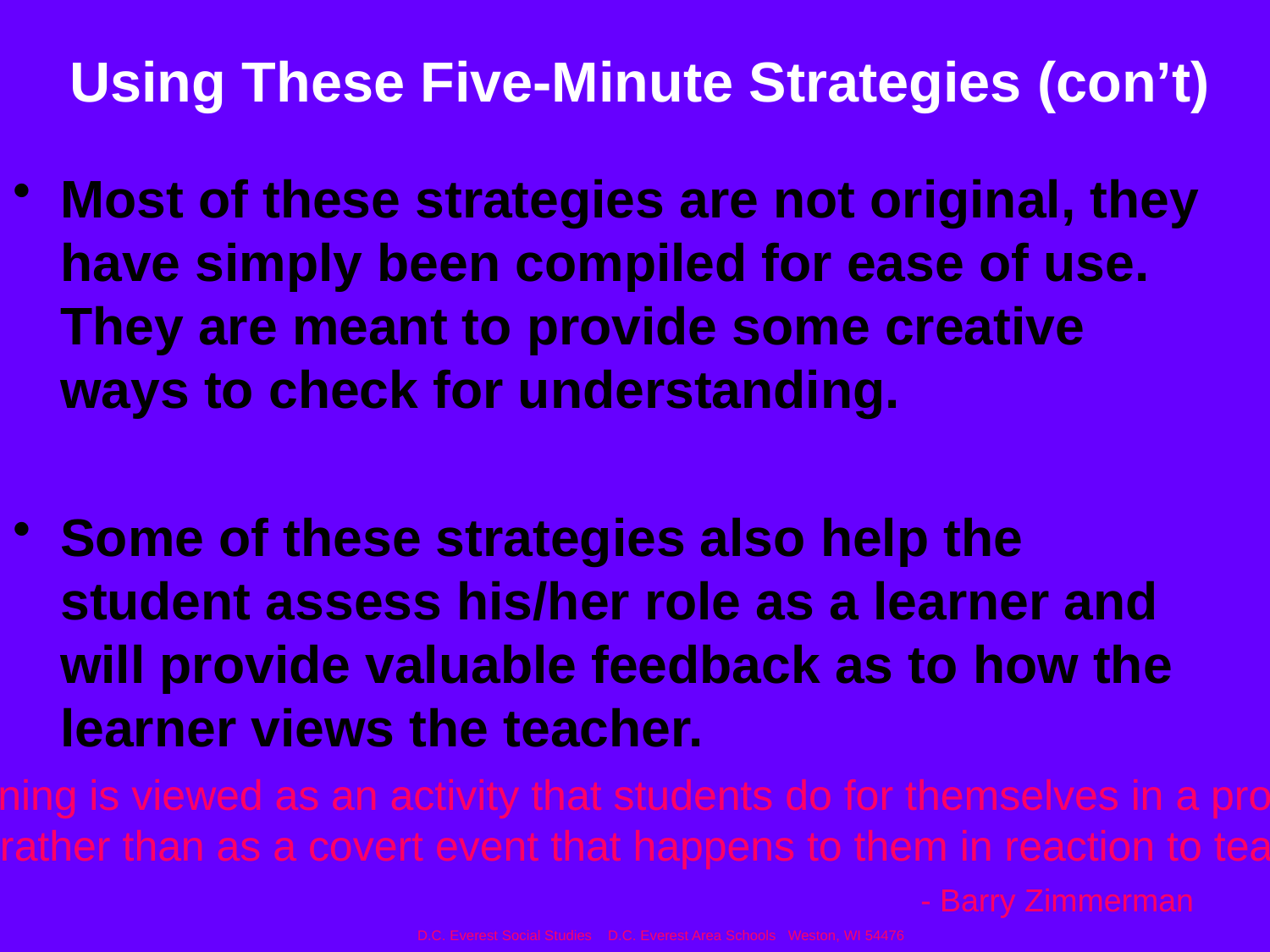

# Using These Five-Minute Strategies (con’t)
Most of these strategies are not original, they have simply been compiled for ease of use. They are meant to provide some creative ways to check for understanding.

Some of these strategies also help the student assess his/her role as a learner and will provide valuable feedback as to how the learner views the teacher.

Learning is viewed as an activity that students do for themselves in a proactive
way rather than as a covert event that happens to them in reaction to teaching.
                                                                                     - Barry Zimmerman
D.C. Everest Social Studies    D.C. Everest Area Schools   Weston, WI 54476